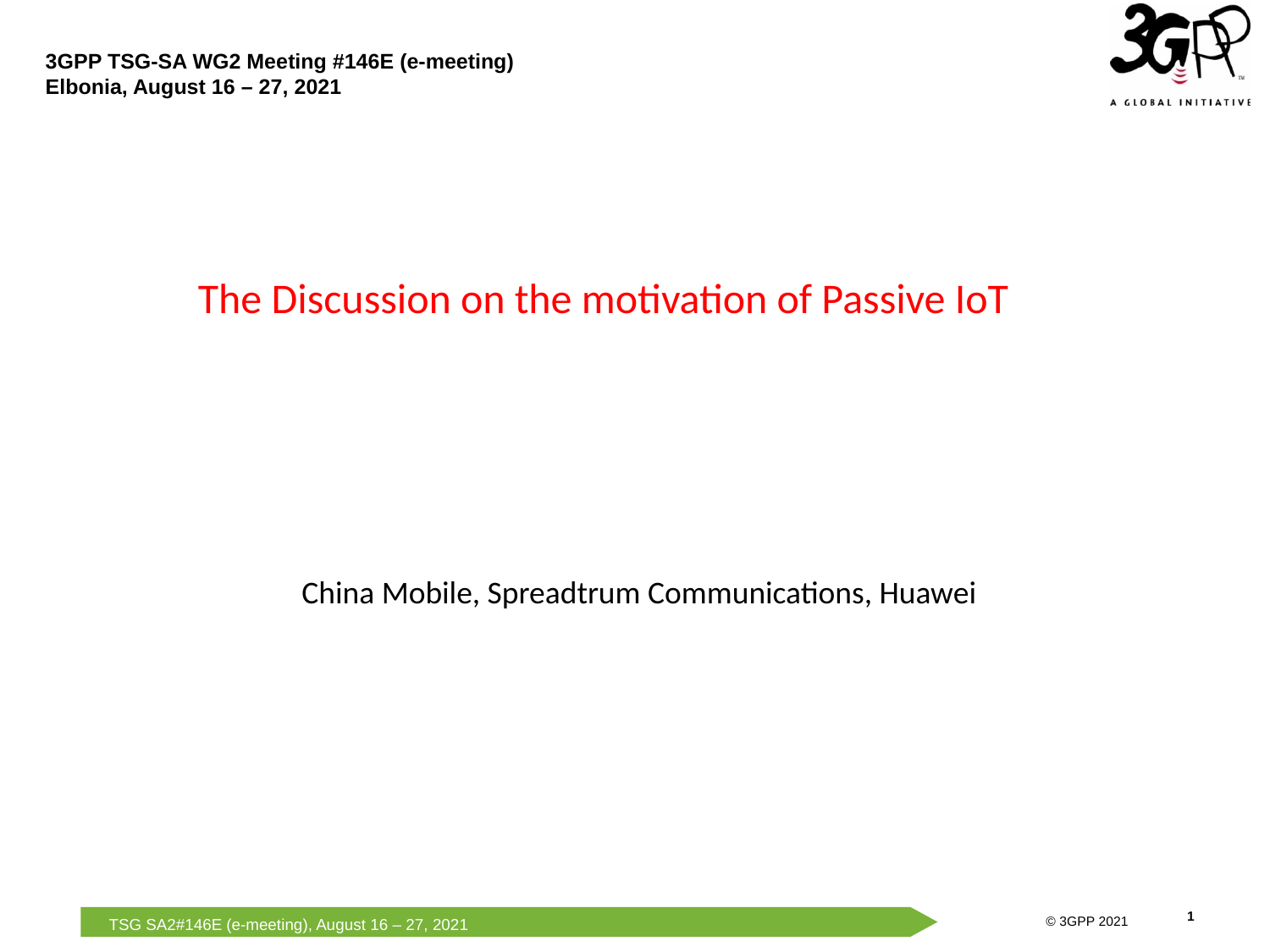

The Discussion on the motivation of Passive IoT
China Mobile, Spreadtrum Communications, Huawei